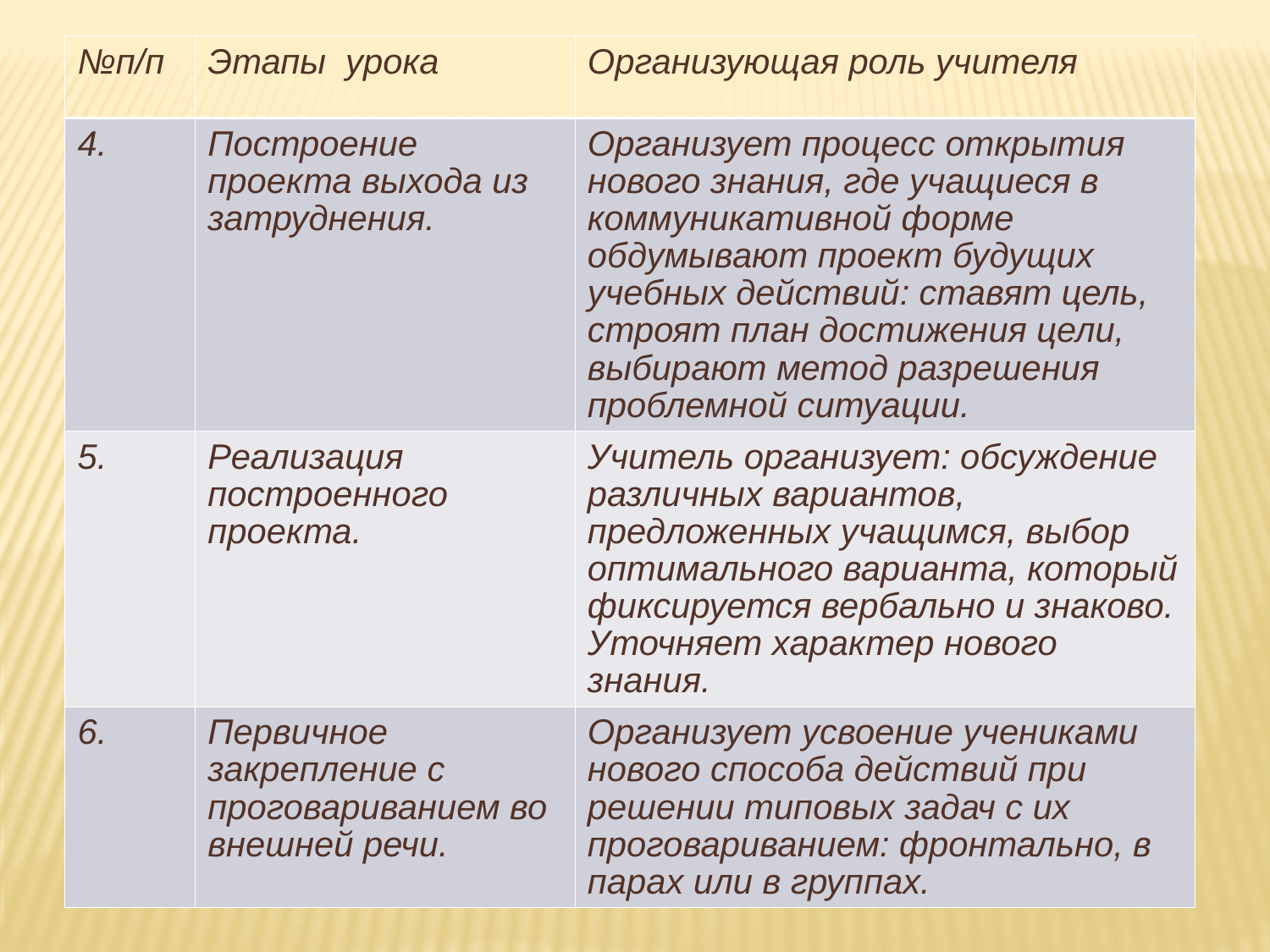

| №п/п | Этапы урока | Организующая роль учителя |
| --- | --- | --- |
| 4. | Построение проекта выхода из затруднения. | Организует процесс открытия нового знания, где учащиеся в коммуникативной форме обдумывают проект будущих учебных действий: ставят цель, строят план достижения цели, выбирают метод разрешения проблемной ситуации. |
| 5. | Реализация построенного проекта. | Учитель организует: обсуждение различных вариантов, предложенных учащимся, выбор оптимального варианта, который фиксируется вербально и знаково. Уточняет характер нового знания. |
| 6. | Первичное закрепление с проговариванием во внешней речи. | Организует усвоение учениками нового способа действий при решении типовых задач с их проговариванием: фронтально, в парах или в группах. |